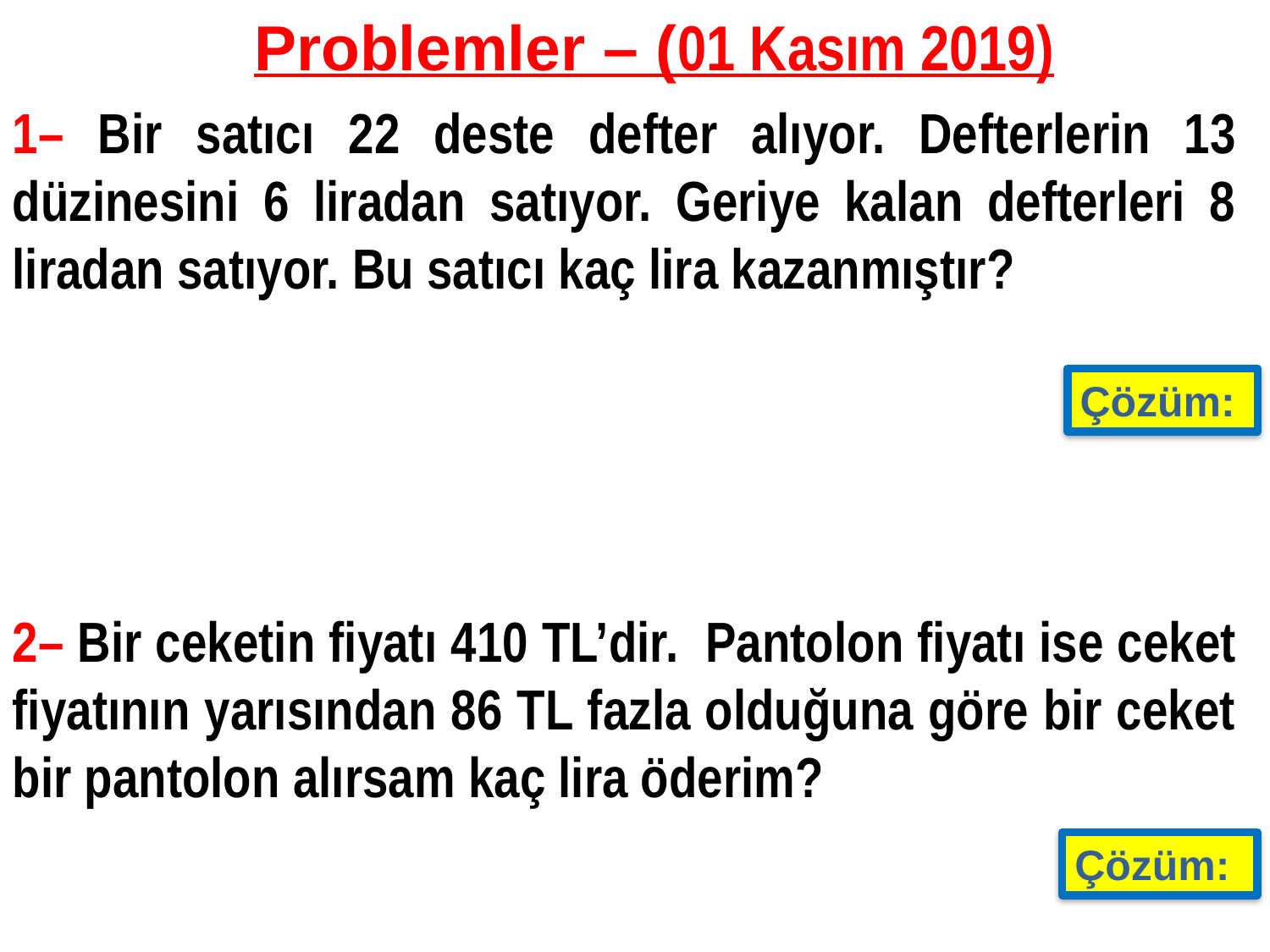

Problemler – (01 Kasım 2019)
1– Bir satıcı 22 deste defter alıyor. Defterlerin 13 düzinesini 6 liradan satıyor. Geriye kalan defterleri 8 liradan satıyor. Bu satıcı kaç lira kazanmıştır?
Çözüm:
2– Bir ceketin fiyatı 410 TL’dir.  Pantolon fiyatı ise ceket fiyatının yarısından 86 TL fazla olduğuna göre bir ceket bir pantolon alırsam kaç lira öderim?
Çözüm: